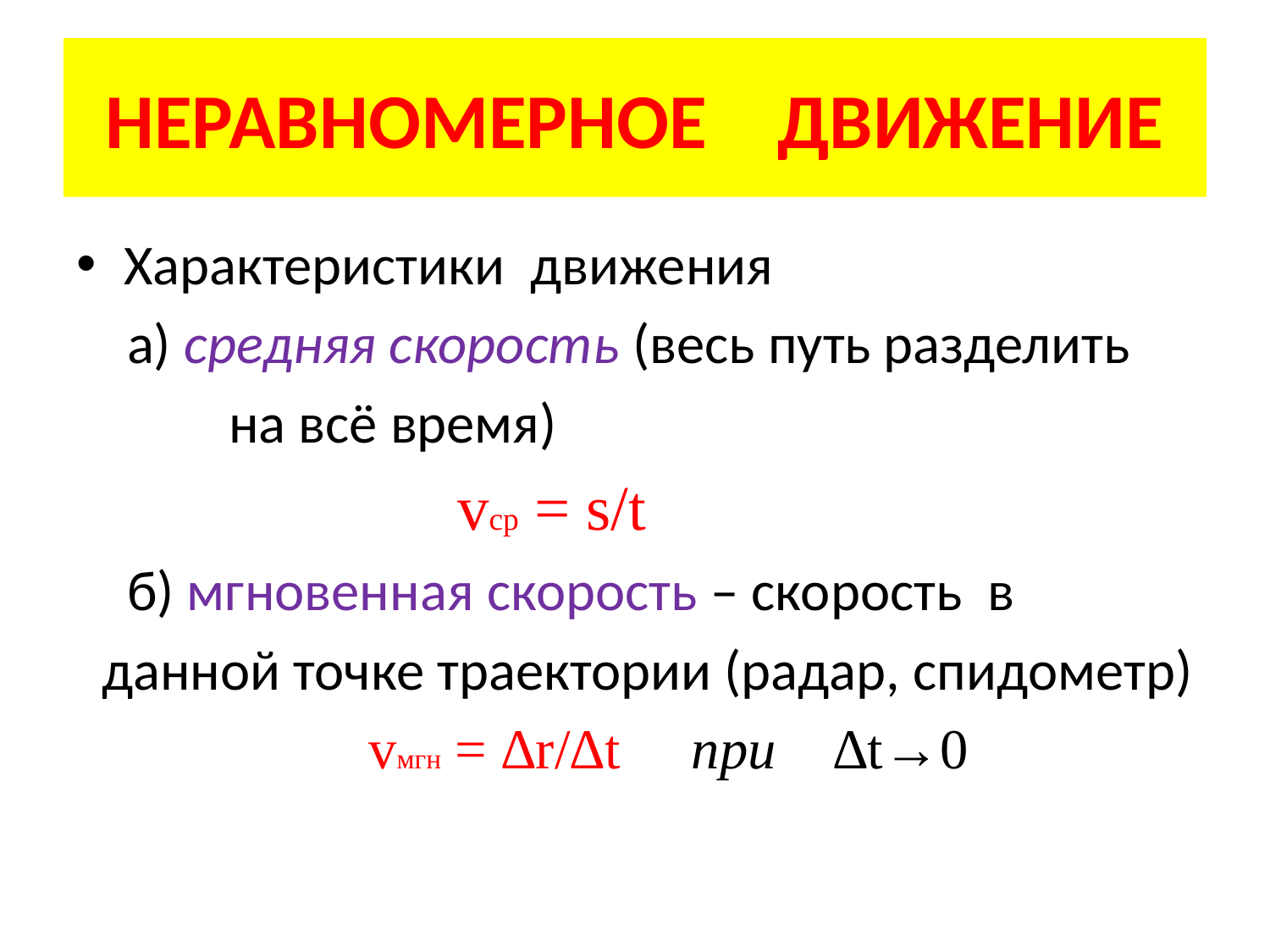

# НЕРАВНОМЕРНОЕ    ДВИЖЕНИЕ
Характеристики  движения
    a) средняя скорость (весь путь разделить
            на всё время)
                              vcp = s/t
    б) мгновенная скорость – скорость  в
  данной точке траектории (радар, спидометр)
                       vмгн = ∆r/∆t     при    ∆t→0